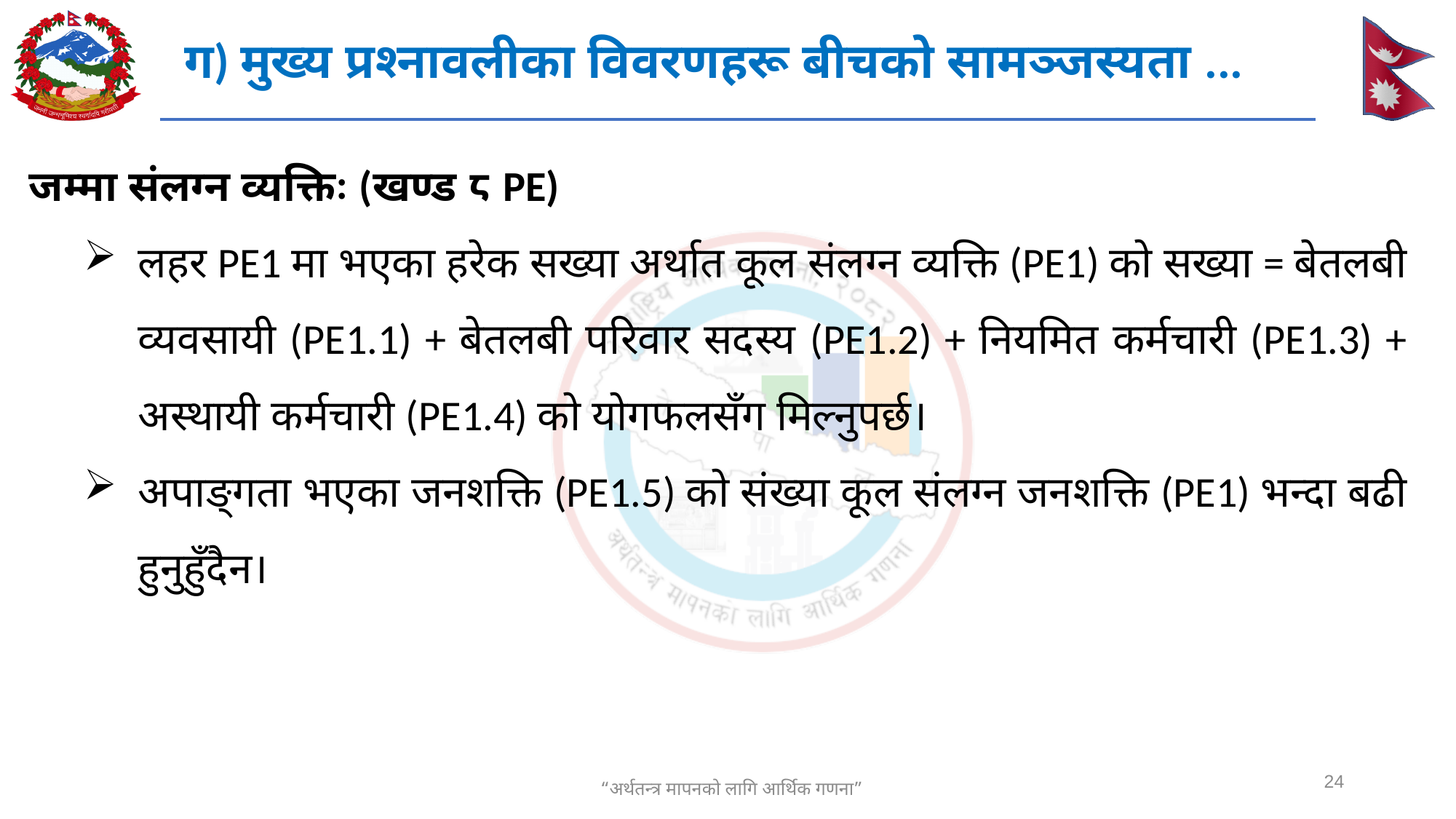

ग) मुख्य प्रश्नावलीका विवरणहरू बीचको सामञ्जस्यता ...
जम्मा संलग्न व्यक्तिः (खण्ड ८ PE)
लहर PE1 मा भएका हरेक सख्या अर्थात कूल संलग्न व्यक्ति (PE1) को सख्या = बेतलबी व्यवसायी (PE1.1) + बेतलबी परिवार सदस्य (PE1.2) + नियमित कर्मचारी (PE1.3) + अस्थायी कर्मचारी (PE1.4) को योगफलसँग मिल्नुपर्छ।
अपाङ्गता भएका जनशक्ति (PE1.5) को संख्या कूल संलग्न जनशक्ति (PE1) भन्दा बढी हुनुहुँदैन।
24
“अर्थतन्त्र मापनको लागि आर्थिक गणना”